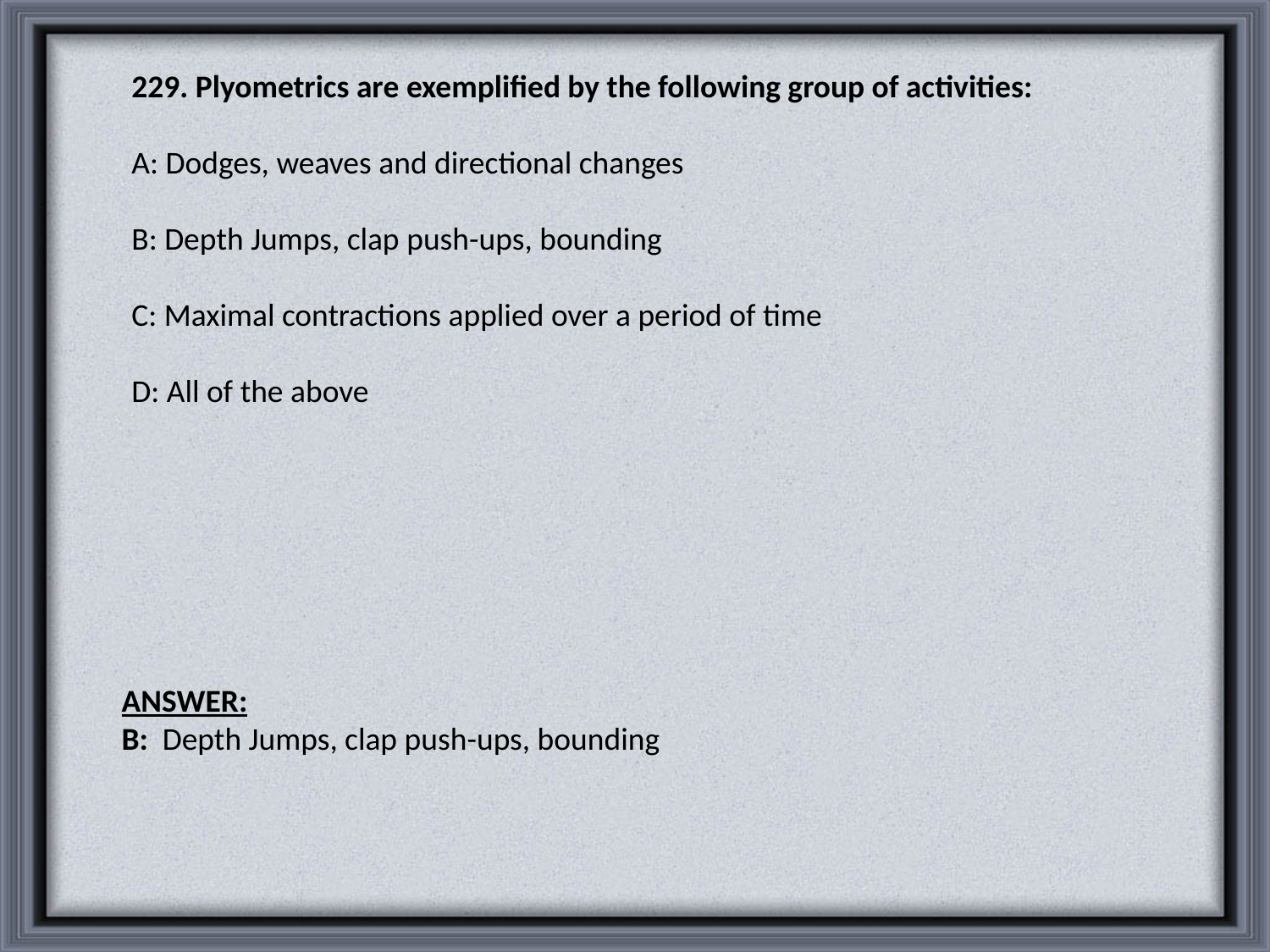

229. Plyometrics are exemplified by the following group of activities:

A: Dodges, weaves and directional changes

B: Depth Jumps, clap push-ups, bounding

C: Maximal contractions applied over a period of time

D: All of the above

ANSWER:
B:  Depth Jumps, clap push-ups, bounding